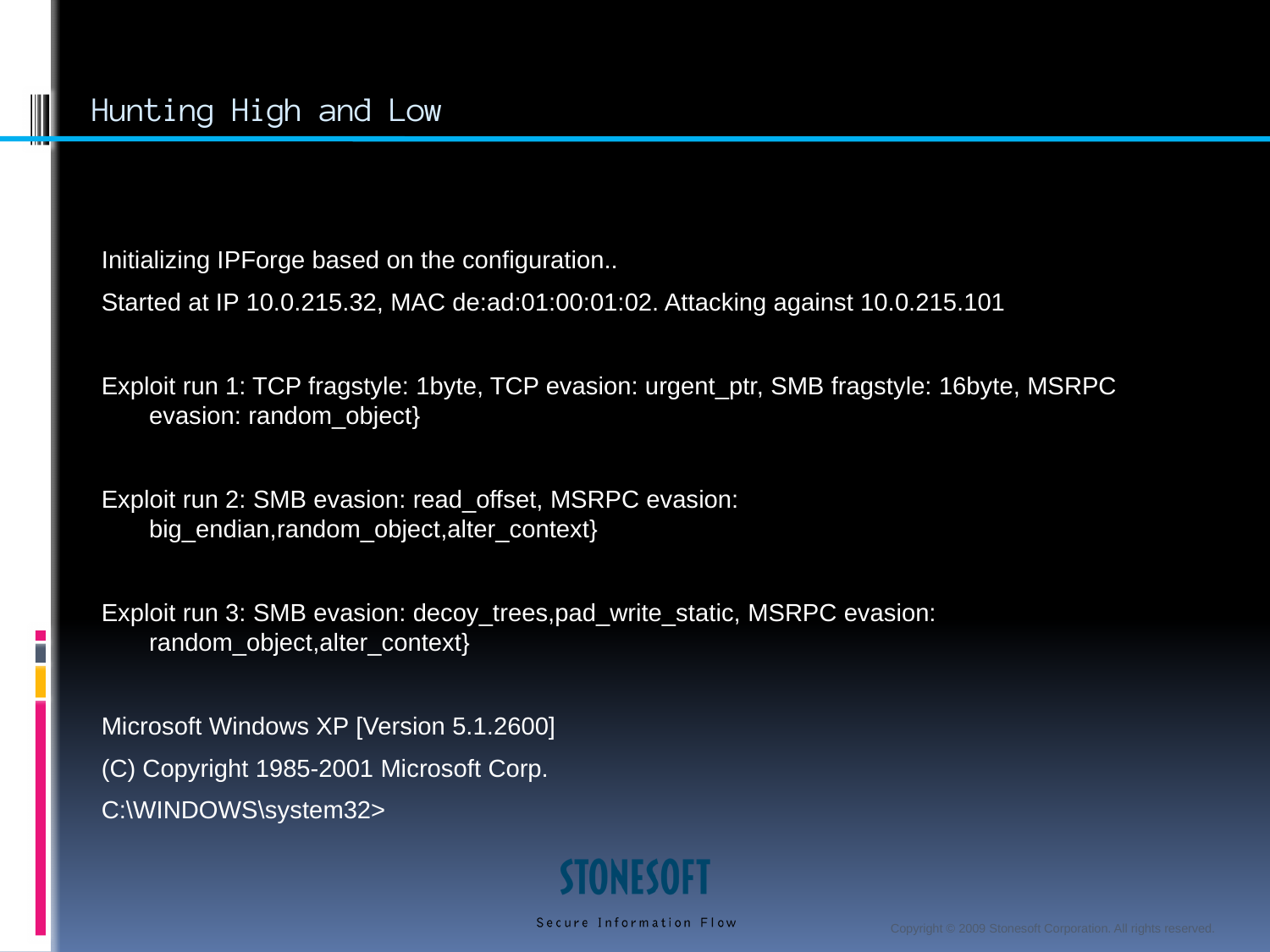

# Hunting High and Low

Initializing IPForge based on the configuration..
Started at IP 10.0.215.32, MAC de:ad:01:00:01:02. Attacking against 10.0.215.101

Exploit run 1: TCP fragstyle: 1byte, TCP evasion: urgent_ptr, SMB fragstyle: 16byte, MSRPC evasion: random_object}

Exploit run 2: SMB evasion: read_offset, MSRPC evasion: big_endian,random_object,alter_context}

Exploit run 3: SMB evasion: decoy_trees,pad_write_static, MSRPC evasion: random_object,alter_context}

Microsoft Windows XP [Version 5.1.2600]
(C) Copyright 1985-2001 Microsoft Corp.
C:\WINDOWS\system32>